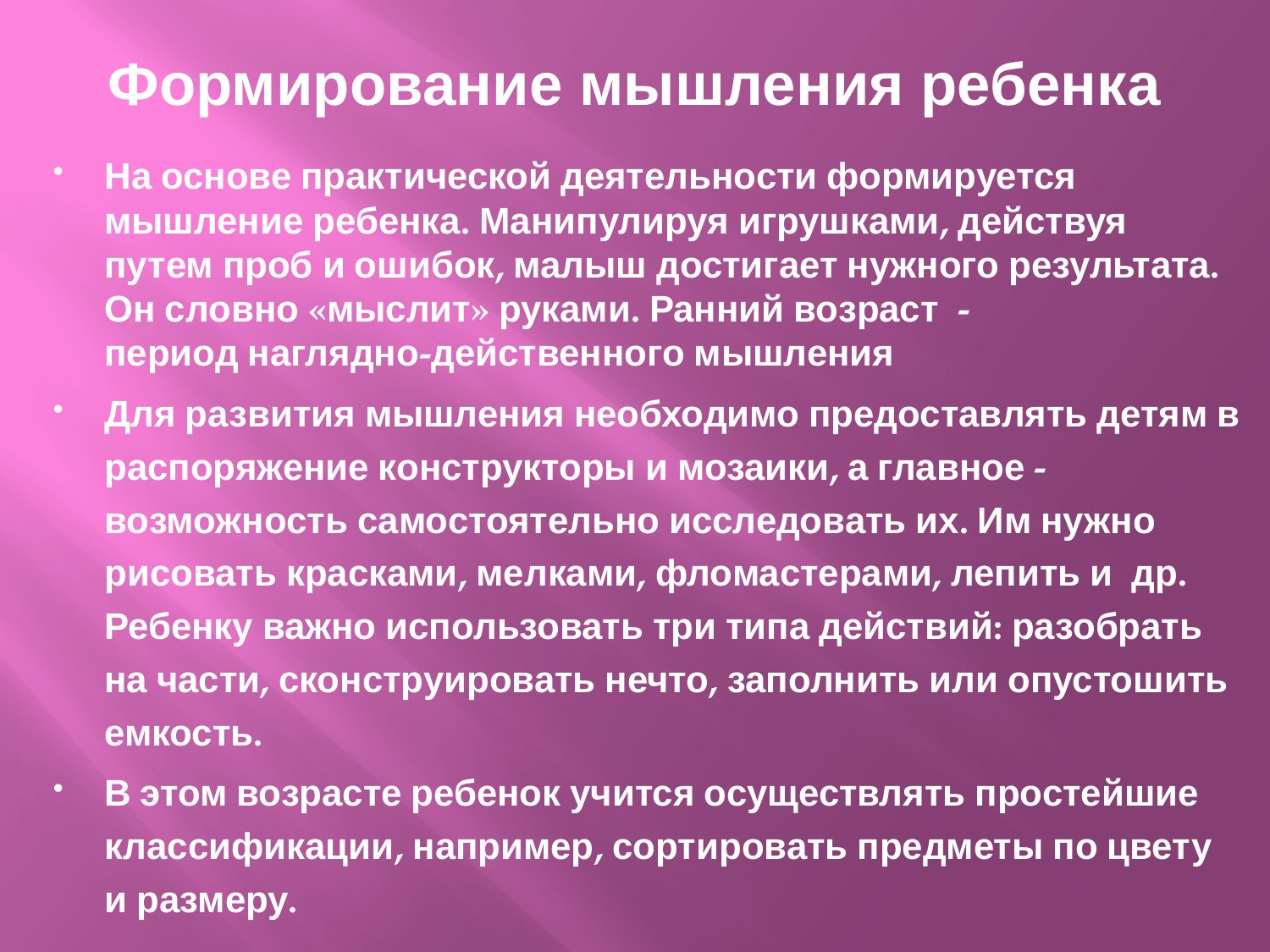

# Формирование мышления ребенка
На основе практической деятельности формируется мышление ребенка. Манипулируя игрушками, действуя путем проб и ошибок, малыш достигает нужного результата. Он словно «мыслит» руками. Ранний возраст  - период наглядно-действенного мышления
Для развития мышления необходимо предоставлять детям в распоряжение конструкторы и мозаики, а главное - возможность самостоятельно исследовать их. Им нужно рисовать красками, мелками, фломастерами, лепить и  др. Ребенку важно использовать три типа действий: разобрать на части, сконструировать нечто, заполнить или опустошить емкость.
В этом возрасте ребенок учится осуществлять простейшие классификации, например, сортировать предметы по цвету и размеру.